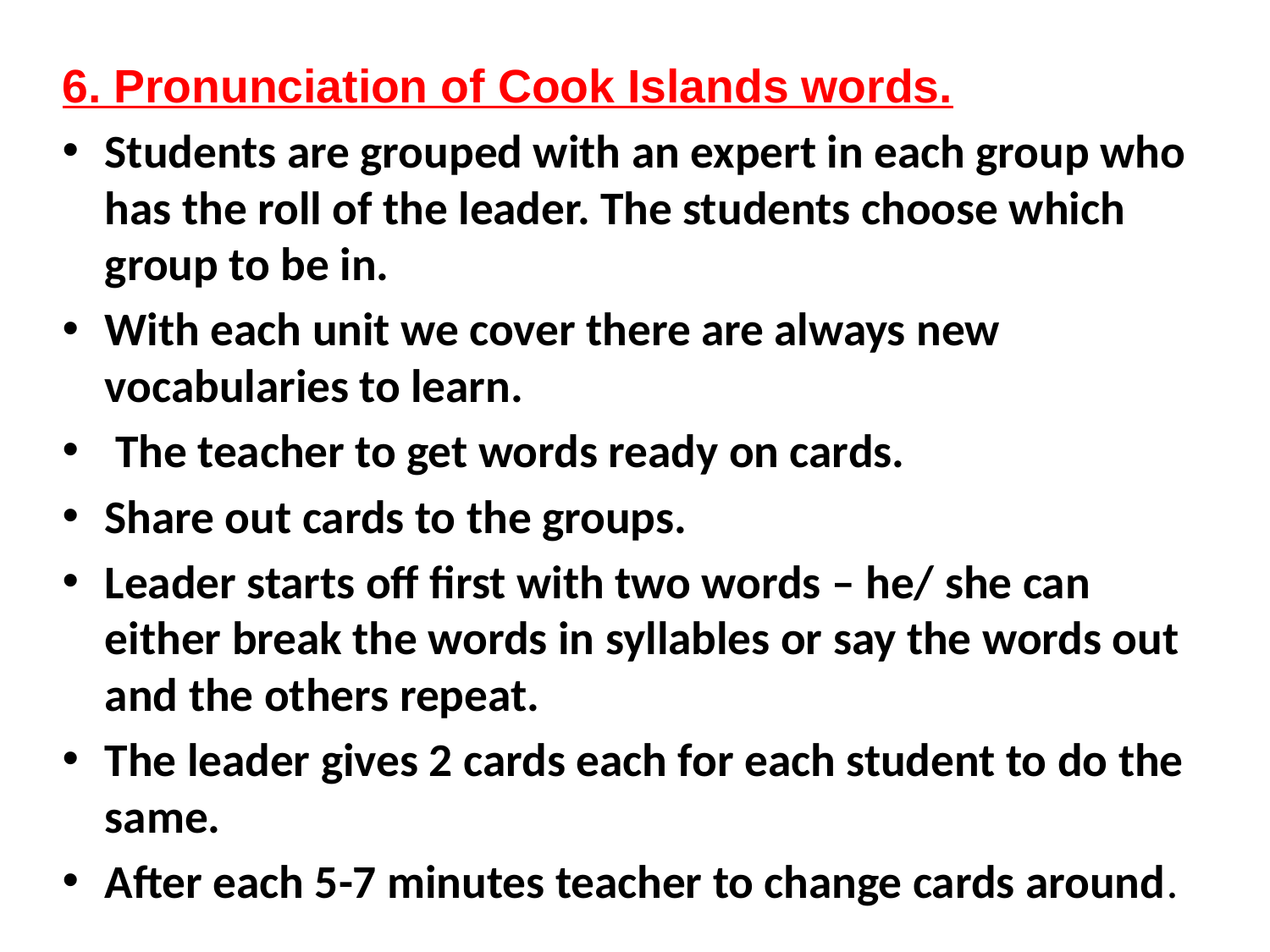

6. Pronunciation of Cook Islands words.
Students are grouped with an expert in each group who has the roll of the leader. The students choose which group to be in.
With each unit we cover there are always new vocabularies to learn.
 The teacher to get words ready on cards.
Share out cards to the groups.
Leader starts off first with two words – he/ she can either break the words in syllables or say the words out and the others repeat.
The leader gives 2 cards each for each student to do the same.
After each 5-7 minutes teacher to change cards around.